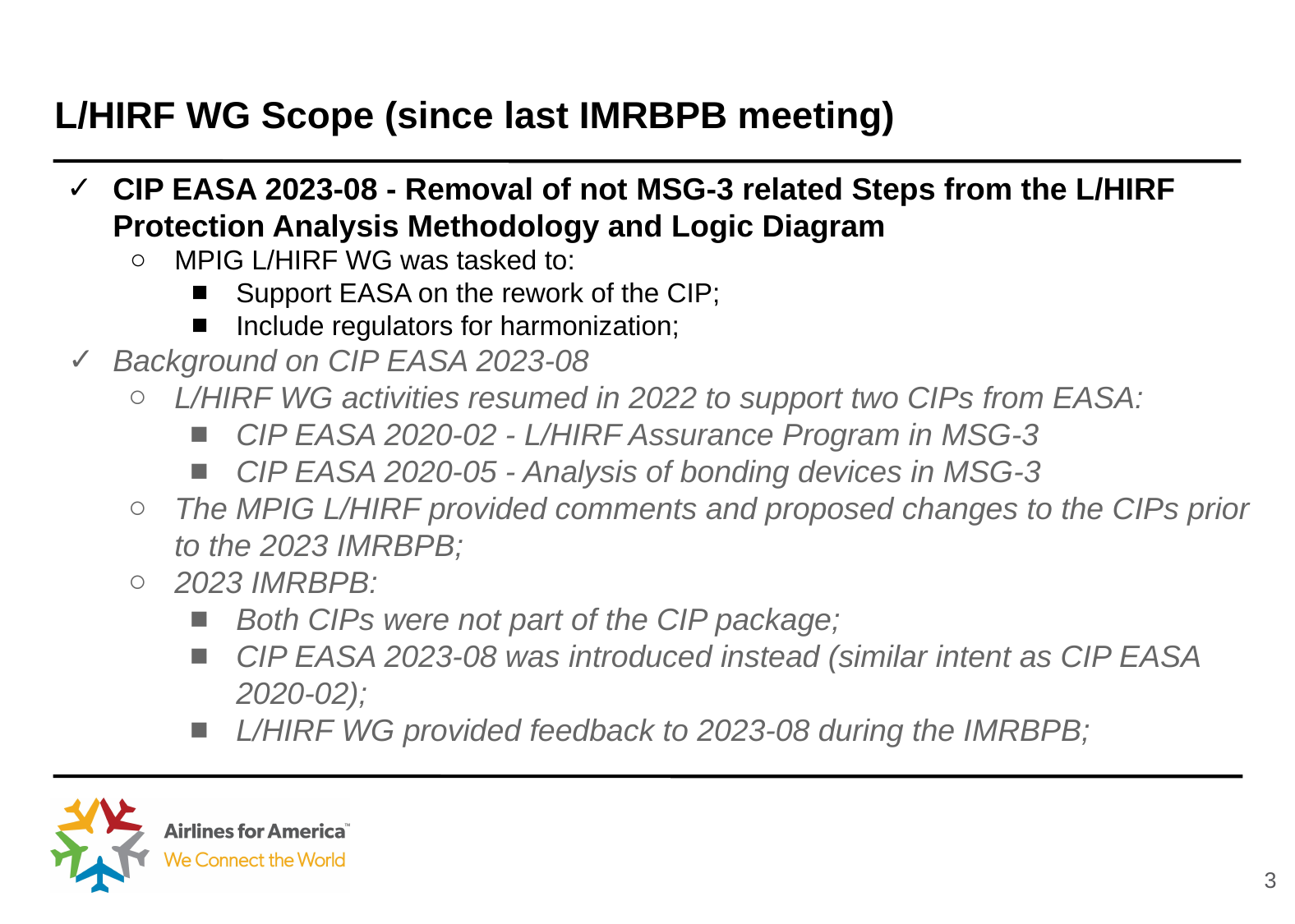

L/HIRF WG Scope (since last IMRBPB meeting)
CIP EASA 2023-08 - Removal of not MSG-3 related Steps from the L/HIRF Protection Analysis Methodology and Logic Diagram
MPIG L/HIRF WG was tasked to:
Support EASA on the rework of the CIP;
Include regulators for harmonization;
Background on CIP EASA 2023-08
L/HIRF WG activities resumed in 2022 to support two CIPs from EASA:
CIP EASA 2020-02 - L/HIRF Assurance Program in MSG-3
CIP EASA 2020-05 - Analysis of bonding devices in MSG-3
The MPIG L/HIRF provided comments and proposed changes to the CIPs prior to the 2023 IMRBPB;
2023 IMRBPB:
Both CIPs were not part of the CIP package;
CIP EASA 2023-08 was introduced instead (similar intent as CIP EASA 2020-02);
L/HIRF WG provided feedback to 2023-08 during the IMRBPB;
3